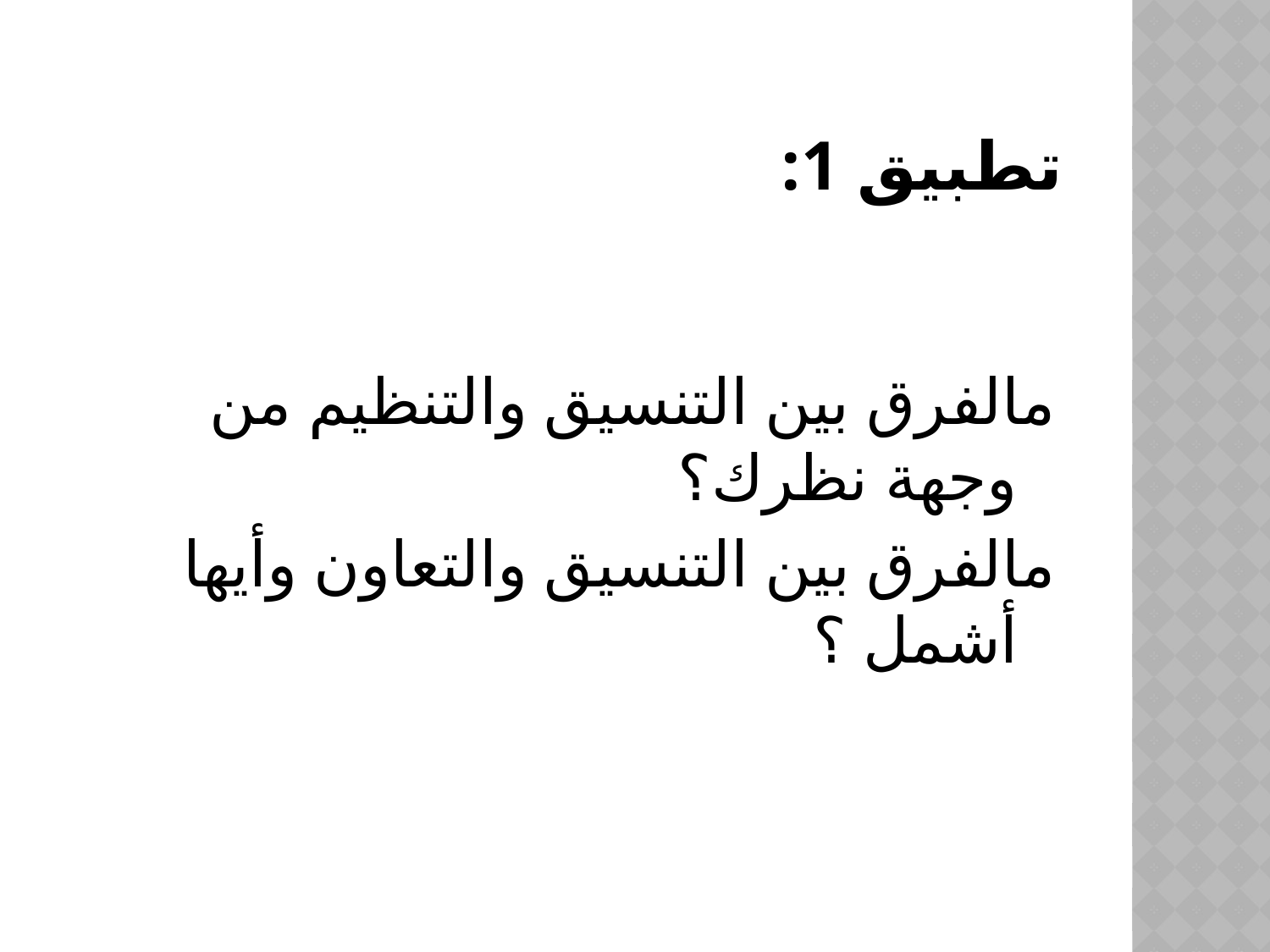

# تطبيق 1:

مالفرق بين التنسيق والتنظيم من وجهة نظرك؟
مالفرق بين التنسيق والتعاون وأيها أشمل ؟